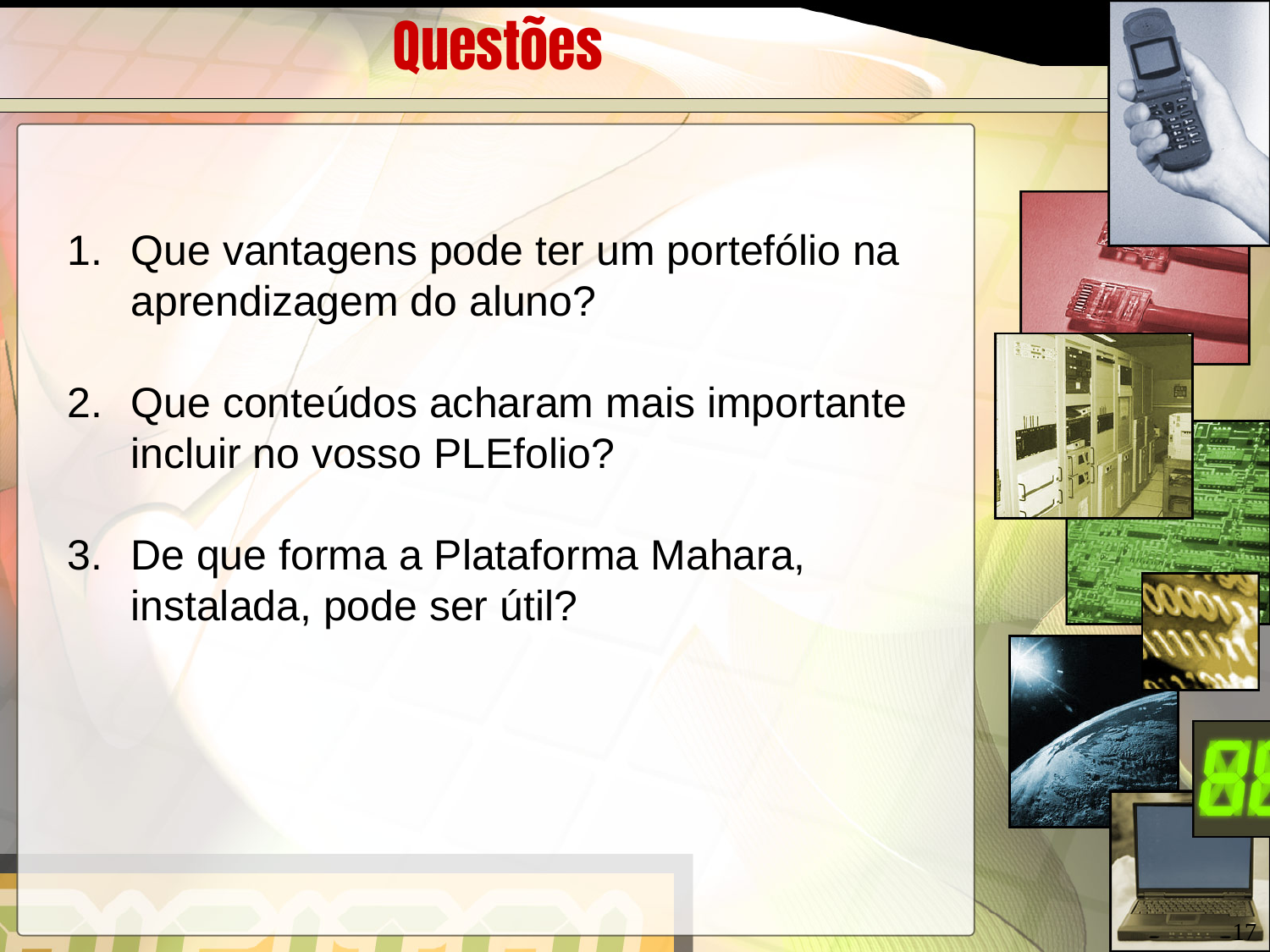

Questões

Que vantagens pode ter um portefólio na aprendizagem do aluno?

Que conteúdos acharam mais importante incluir no vosso PLEfolio?

De que forma a Plataforma Mahara, instalada, pode ser útil?
17